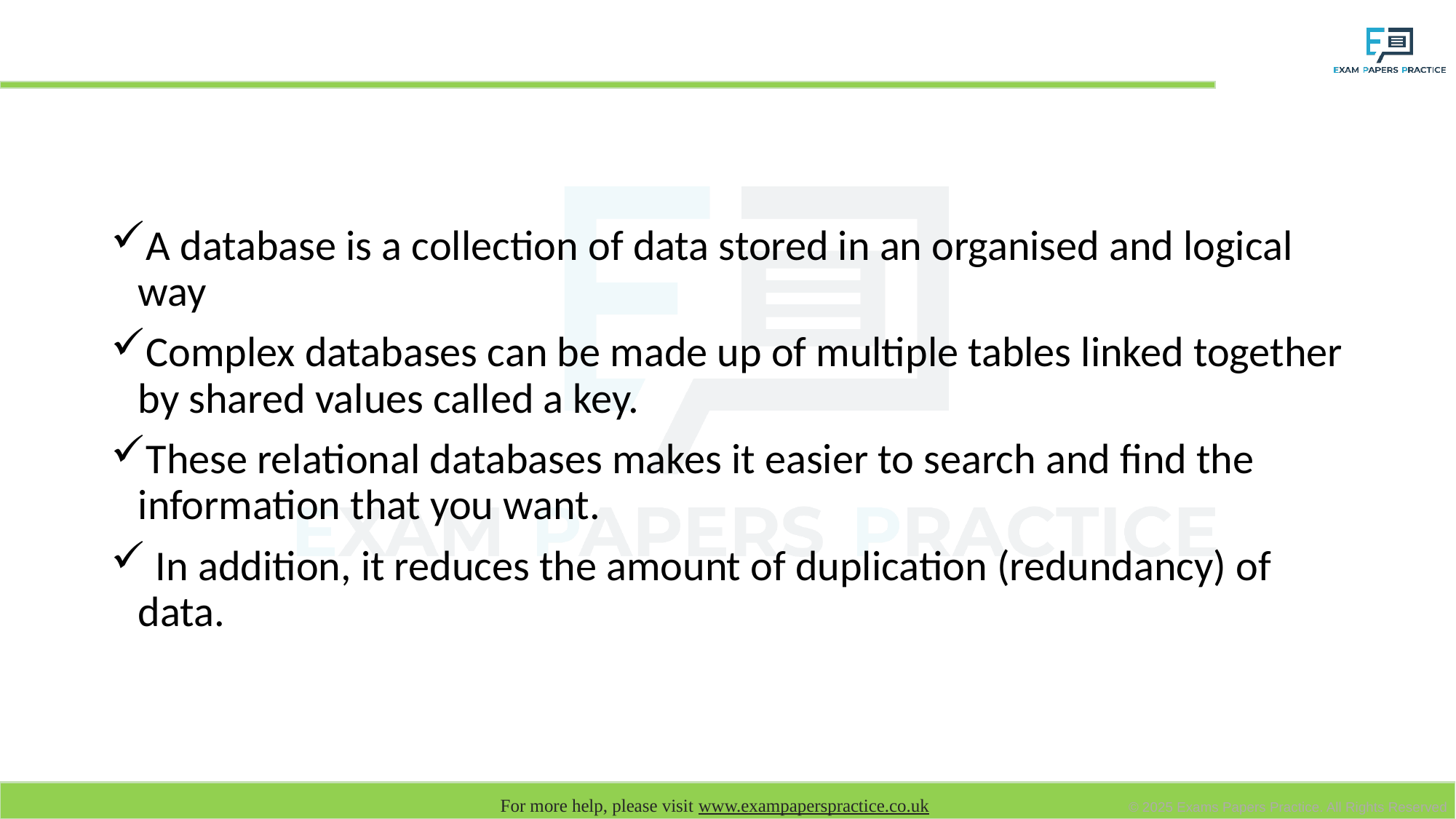

# What is a database?
A database is a collection of data stored in an organised and logical way
Complex databases can be made up of multiple tables linked together by shared values called a key.
These relational databases makes it easier to search and find the information that you want.
 In addition, it reduces the amount of duplication (redundancy) of data.